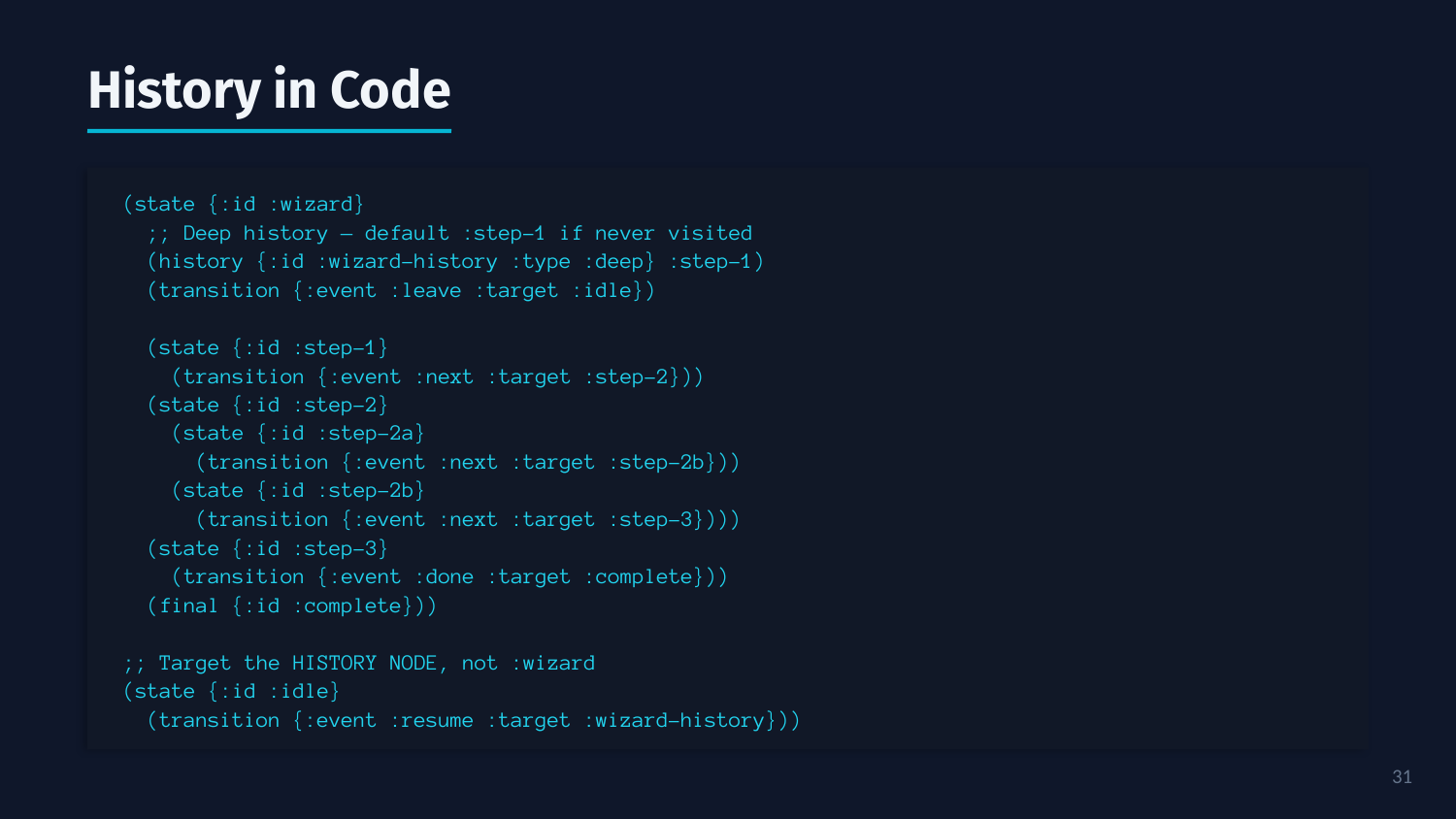

History in Code

(state {:id :wizard}
  ;; Deep history — default :step-1 if never visited
  (history {:id :wizard-history :type :deep} :step-1)
  (transition {:event :leave :target :idle})

  (state {:id :step-1}
    (transition {:event :next :target :step-2}))
  (state {:id :step-2}
    (state {:id :step-2a}
      (transition {:event :next :target :step-2b}))
    (state {:id :step-2b}
      (transition {:event :next :target :step-3})))
  (state {:id :step-3}
    (transition {:event :done :target :complete}))
  (final {:id :complete}))

;; Target the HISTORY NODE, not :wizard
(state {:id :idle}
  (transition {:event :resume :target :wizard-history}))
31